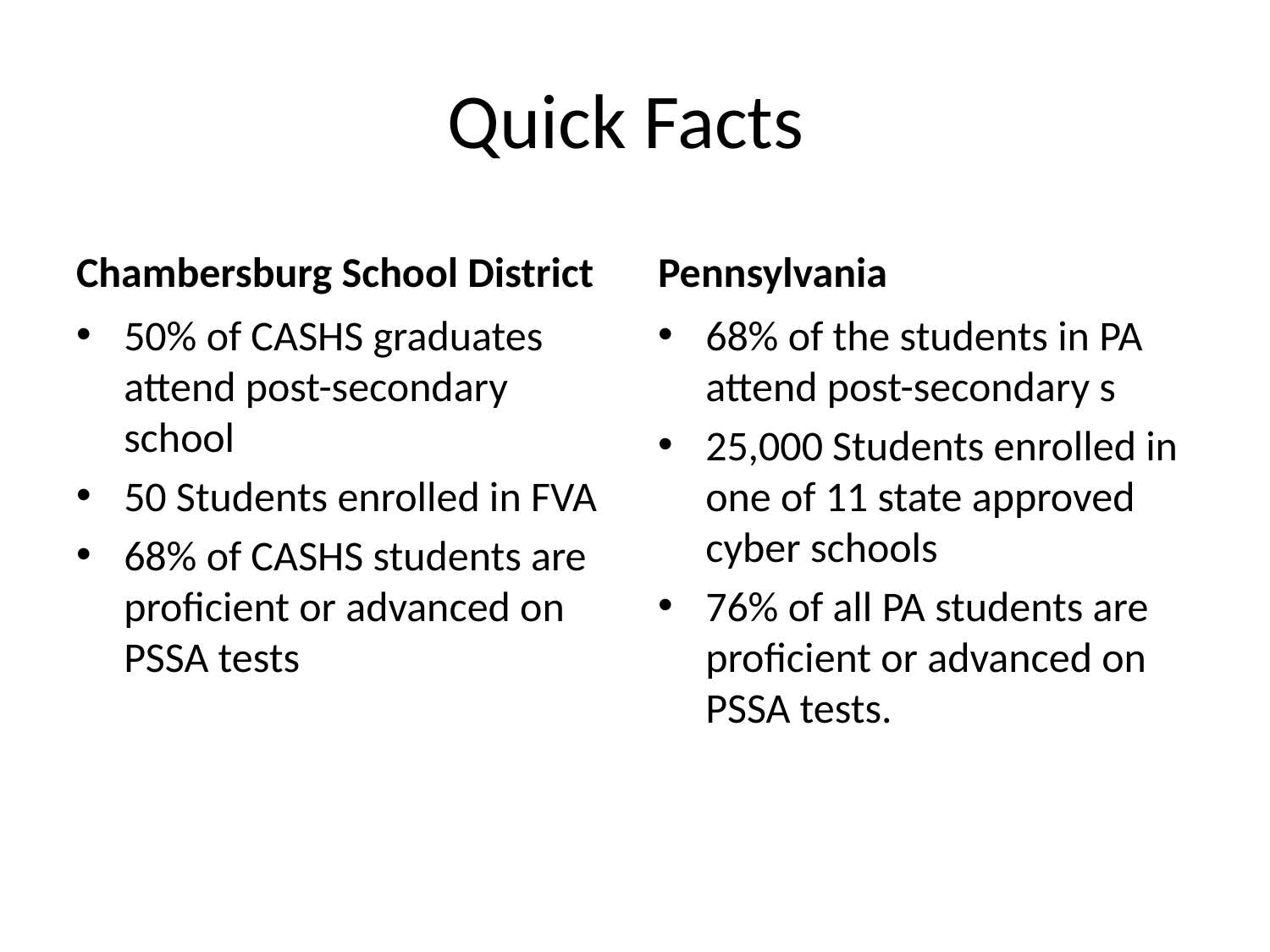

# Quick Facts
Chambersburg School District
Pennsylvania
50% of CASHS graduates attend post-secondary school
50 Students enrolled in FVA
68% of CASHS students are proficient or advanced on PSSA tests
68% of the students in PA attend post-secondary s
25,000 Students enrolled in one of 11 state approved cyber schools
76% of all PA students are proficient or advanced on PSSA tests.